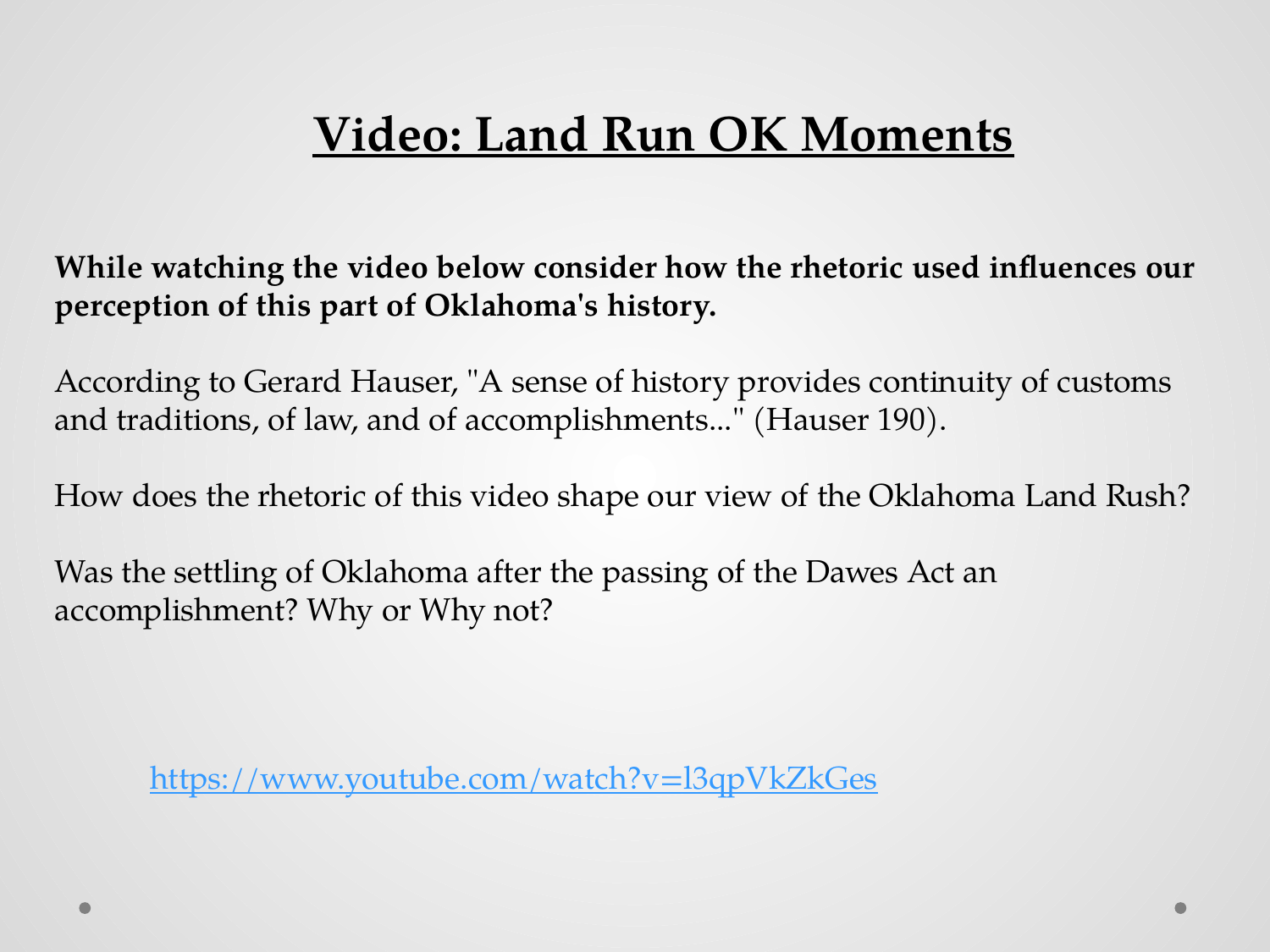

Video: Land Run OK Moments
While watching the video below consider how the rhetoric used influences our perception of this part of Oklahoma's history.

According to Gerard Hauser, "A sense of history provides continuity of customs and traditions, of law, and of accomplishments..." (Hauser 190).

How does the rhetoric of this video shape our view of the Oklahoma Land Rush?

Was the settling of Oklahoma after the passing of the Dawes Act an accomplishment? Why or Why not?
https://www.youtube.com/watch?v=l3qpVkZkGes